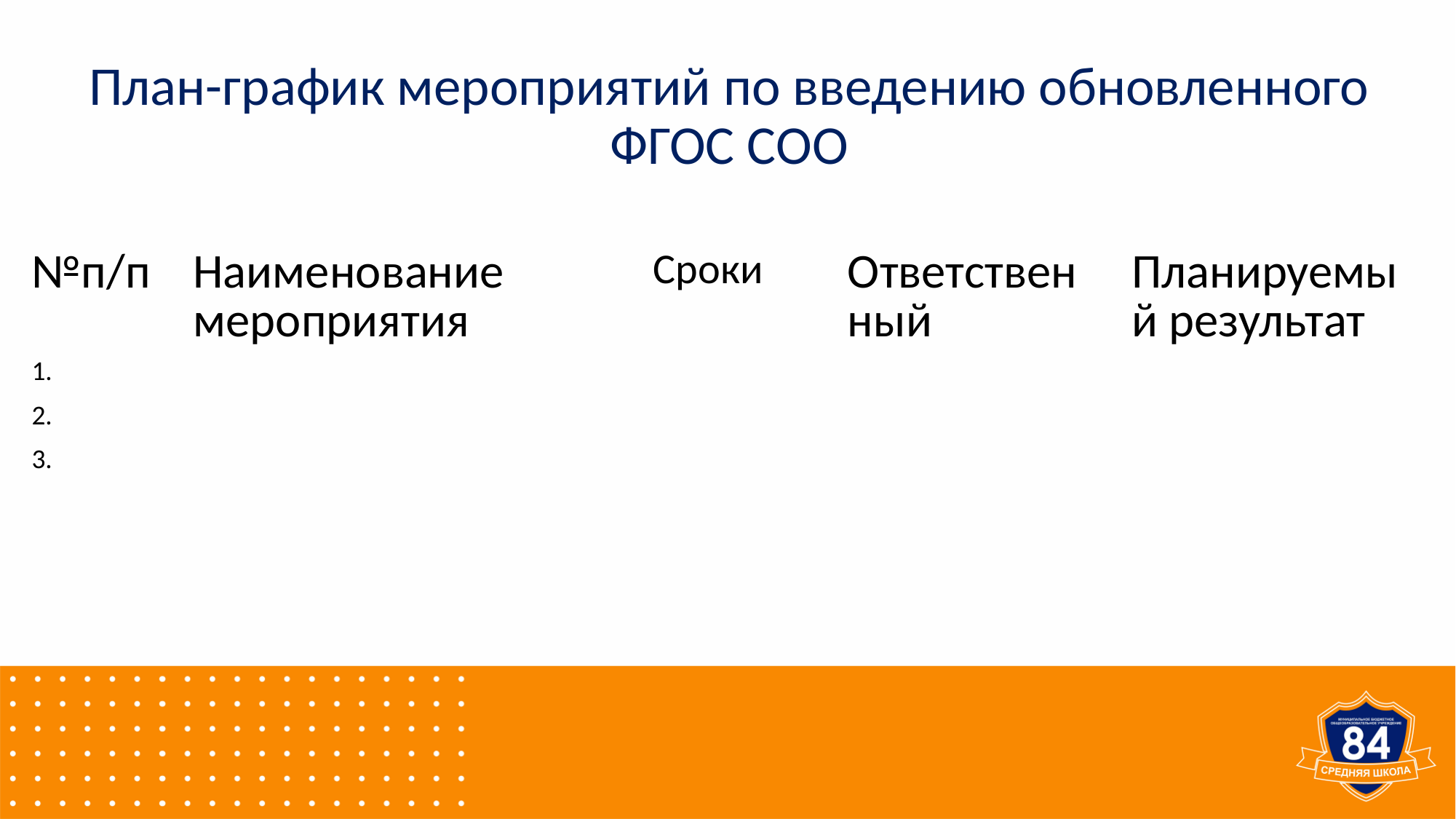

# План-график мероприятий по введению обновленного ФГОС СОО
| №п/п | Наименование мероприятия | Сроки | Ответственный | Планируемый результат |
| --- | --- | --- | --- | --- |
| 1. |  |  |  |  |
| 2. |  |  |  |  |
| 3. |  |  |  |  |